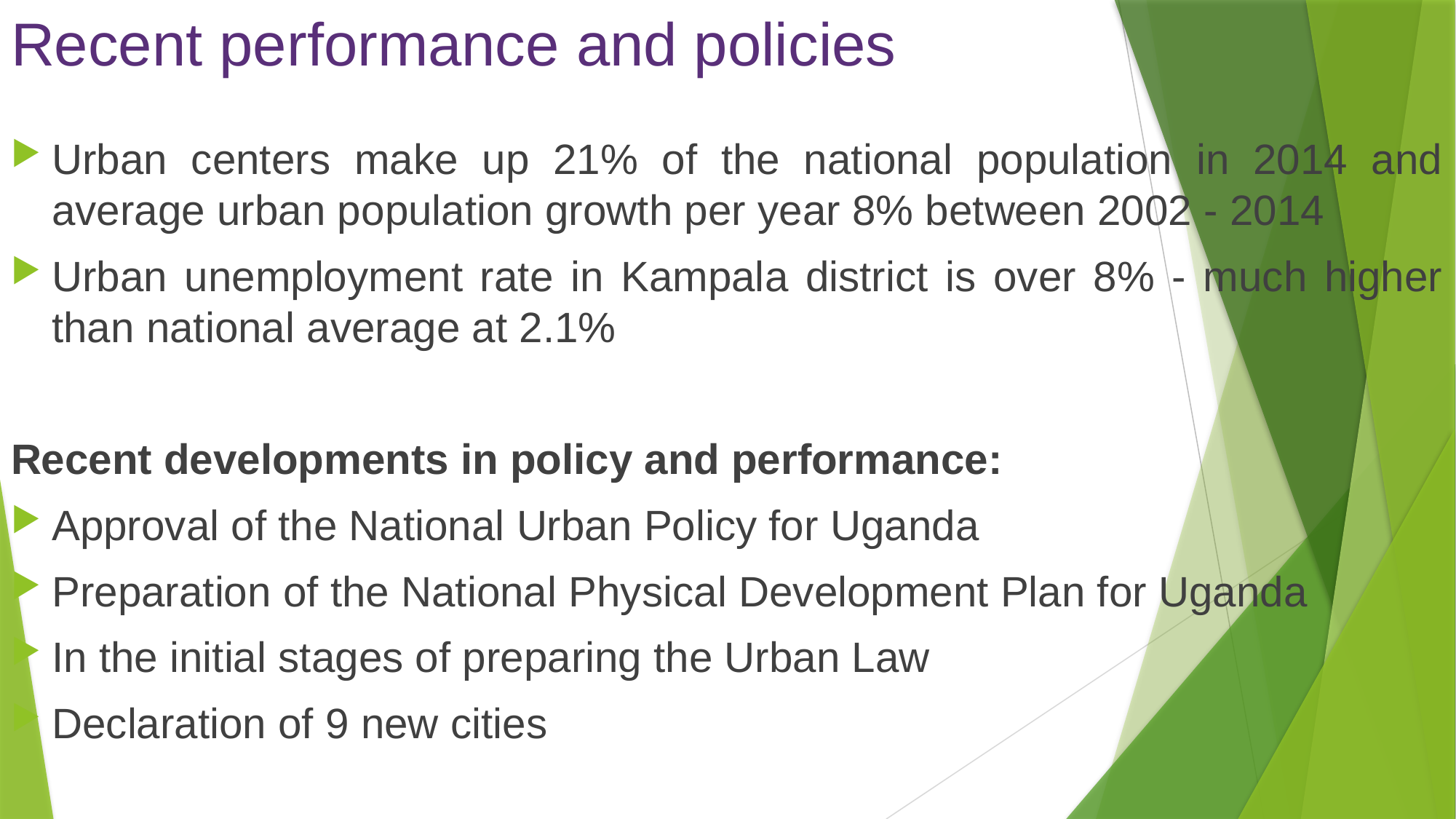

# Recent performance and policies
Urban centers make up 21% of the national population in 2014 and average urban population growth per year 8% between 2002 - 2014
Urban unemployment rate in Kampala district is over 8% - much higher than national average at 2.1%

Recent developments in policy and performance:
Approval of the National Urban Policy for Uganda
Preparation of the National Physical Development Plan for Uganda
In the initial stages of preparing the Urban Law
Declaration of 9 new cities